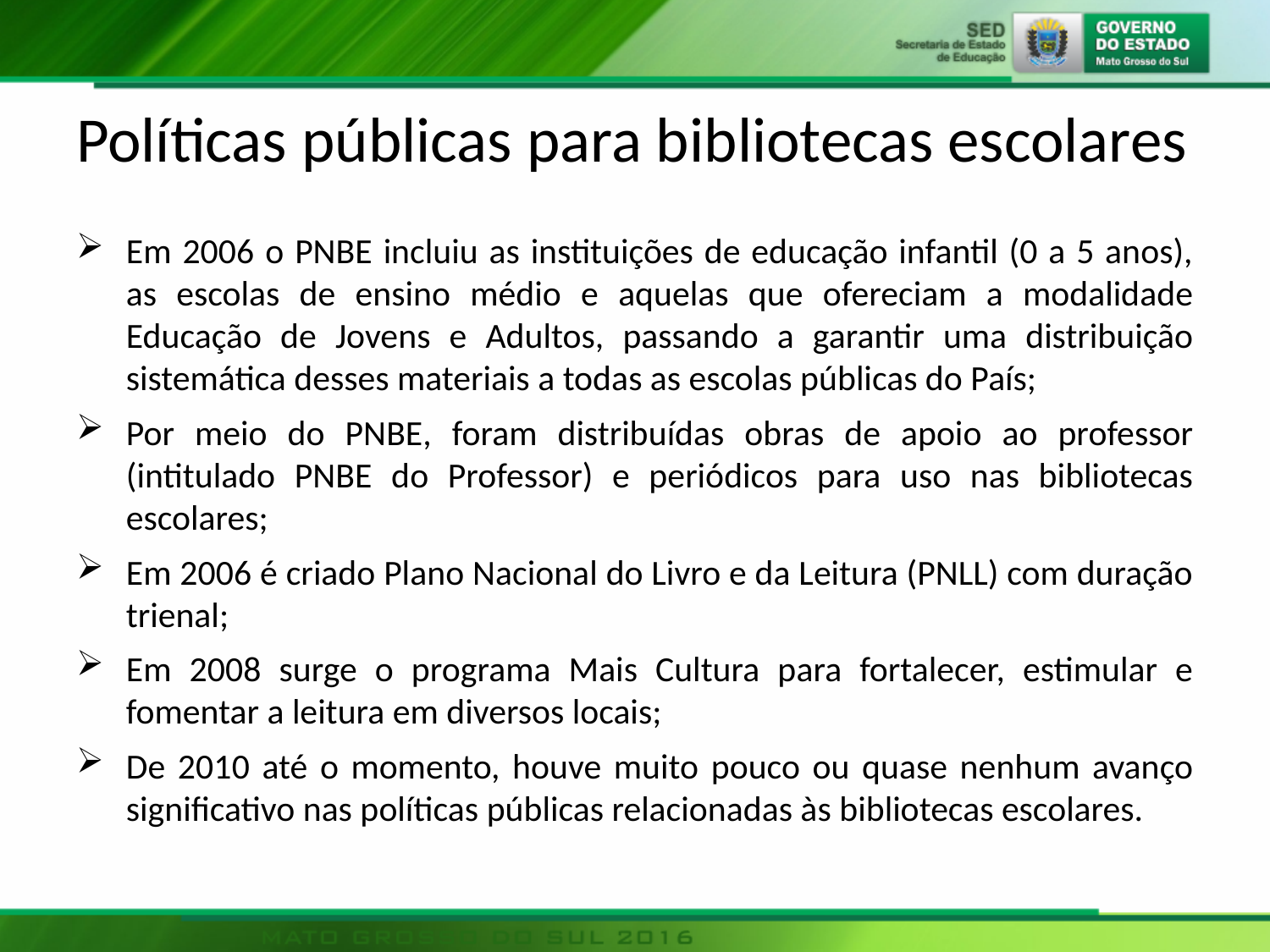

# Políticas públicas para bibliotecas escolares
Em 2006 o PNBE incluiu as instituições de educação infantil (0 a 5 anos), as escolas de ensino médio e aquelas que ofereciam a modalidade Educação de Jovens e Adultos, passando a garantir uma distribuição sistemática desses materiais a todas as escolas públicas do País;
Por meio do PNBE, foram distribuídas obras de apoio ao professor (intitulado PNBE do Professor) e periódicos para uso nas bibliotecas escolares;
Em 2006 é criado Plano Nacional do Livro e da Leitura (PNLL) com duração trienal;
Em 2008 surge o programa Mais Cultura para fortalecer, estimular e fomentar a leitura em diversos locais;
De 2010 até o momento, houve muito pouco ou quase nenhum avanço significativo nas políticas públicas relacionadas às bibliotecas escolares.